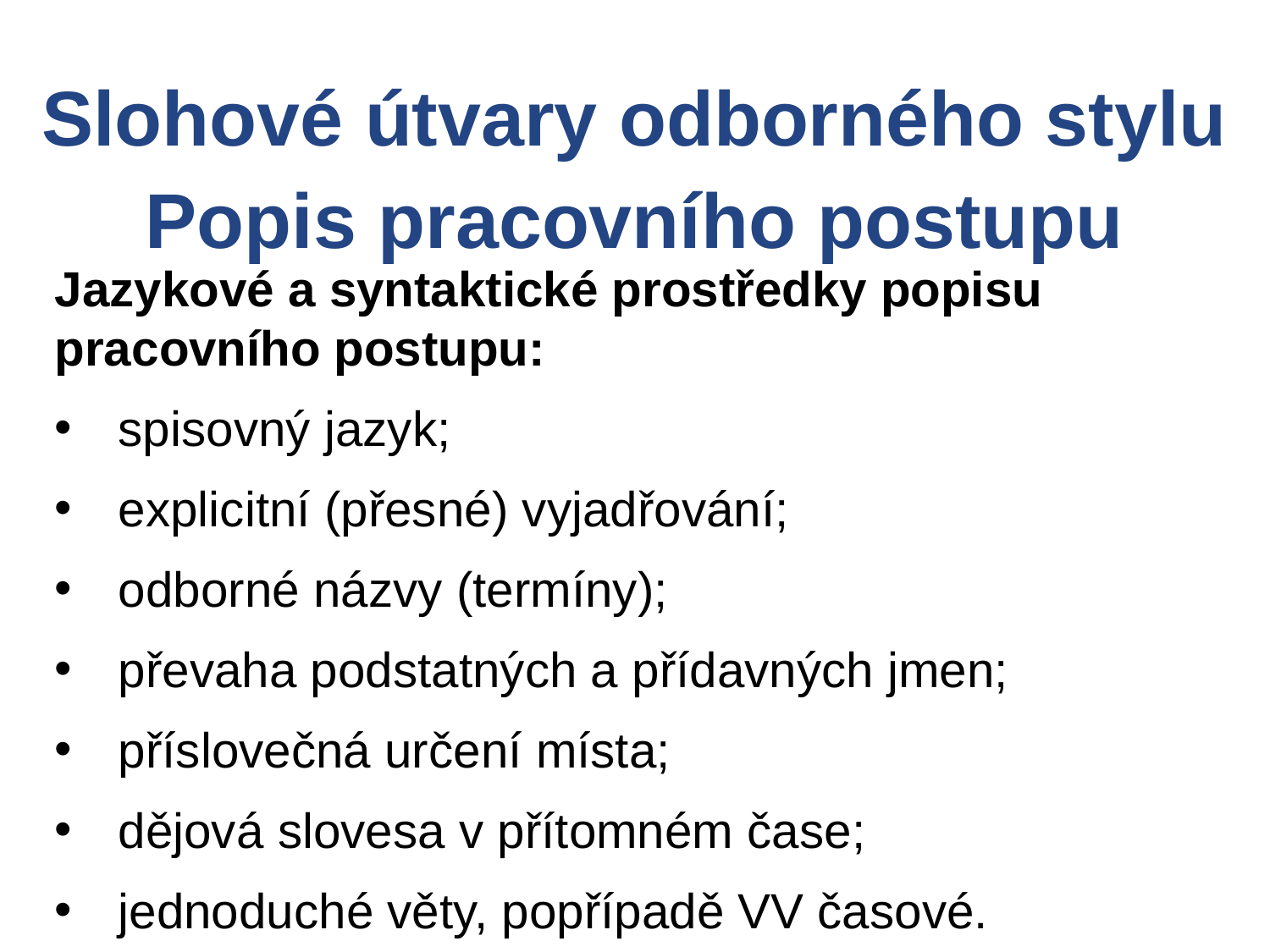

Slohové útvary odborného stylu
Popis pracovního postupu

Jazykové a syntaktické prostředky popisu pracovního postupu:
spisovný jazyk;
explicitní (přesné) vyjadřování;
odborné názvy (termíny);
převaha podstatných a přídavných jmen;
příslovečná určení místa;
dějová slovesa v přítomném čase;
jednoduché věty, popřípadě VV časové.